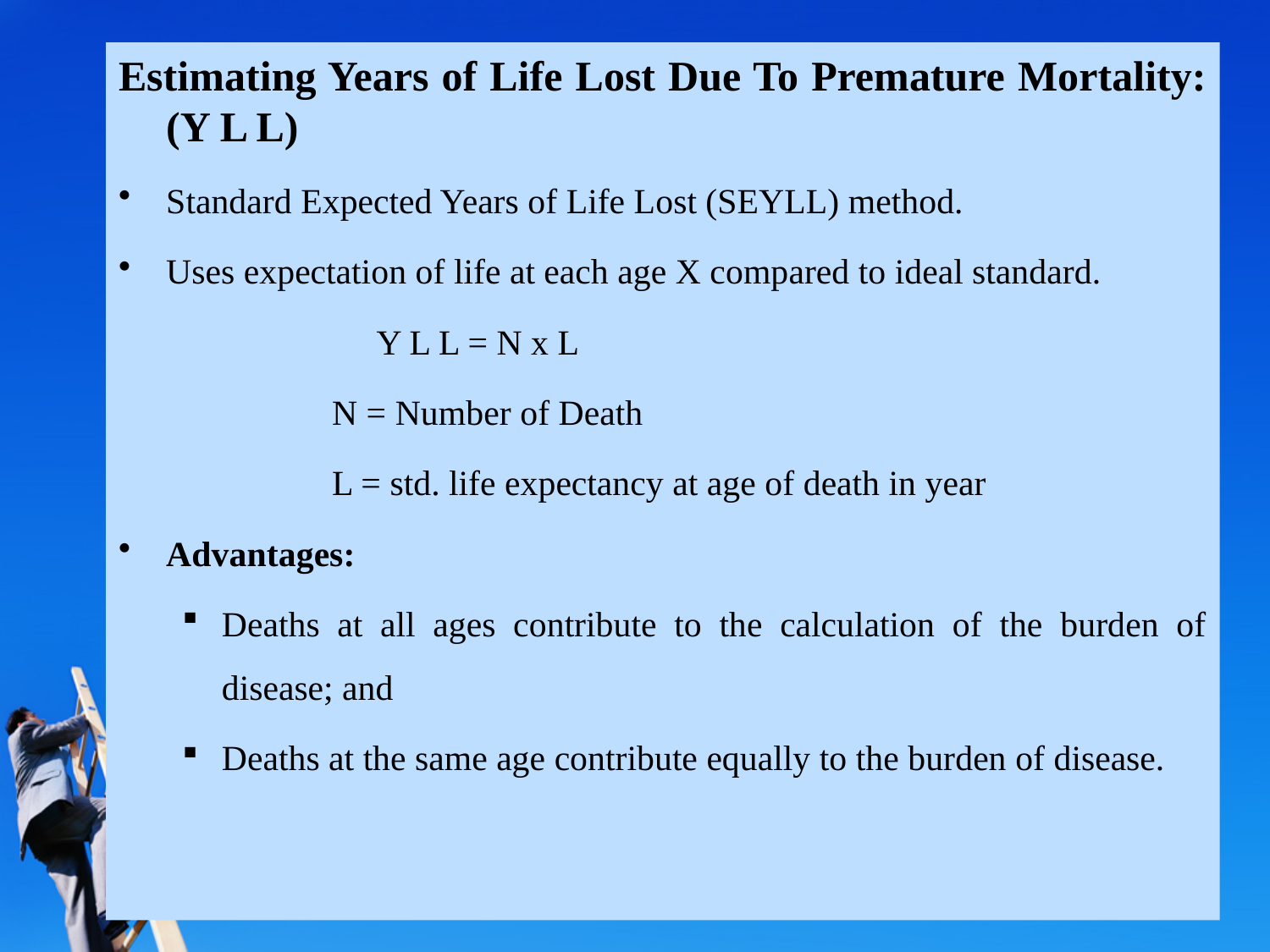

Estimating Years of Life Lost Due To Premature Mortality: (Y L L)
Standard Expected Years of Life Lost (SEYLL) method.
Uses expectation of life at each age X compared to ideal standard.
                             Y L L = N x L
                        N = Number of Death
                        L = std. life expectancy at age of death in year
Advantages:
Deaths at all ages contribute to the calculation of the burden of disease; and
Deaths at the same age contribute equally to the burden of disease.